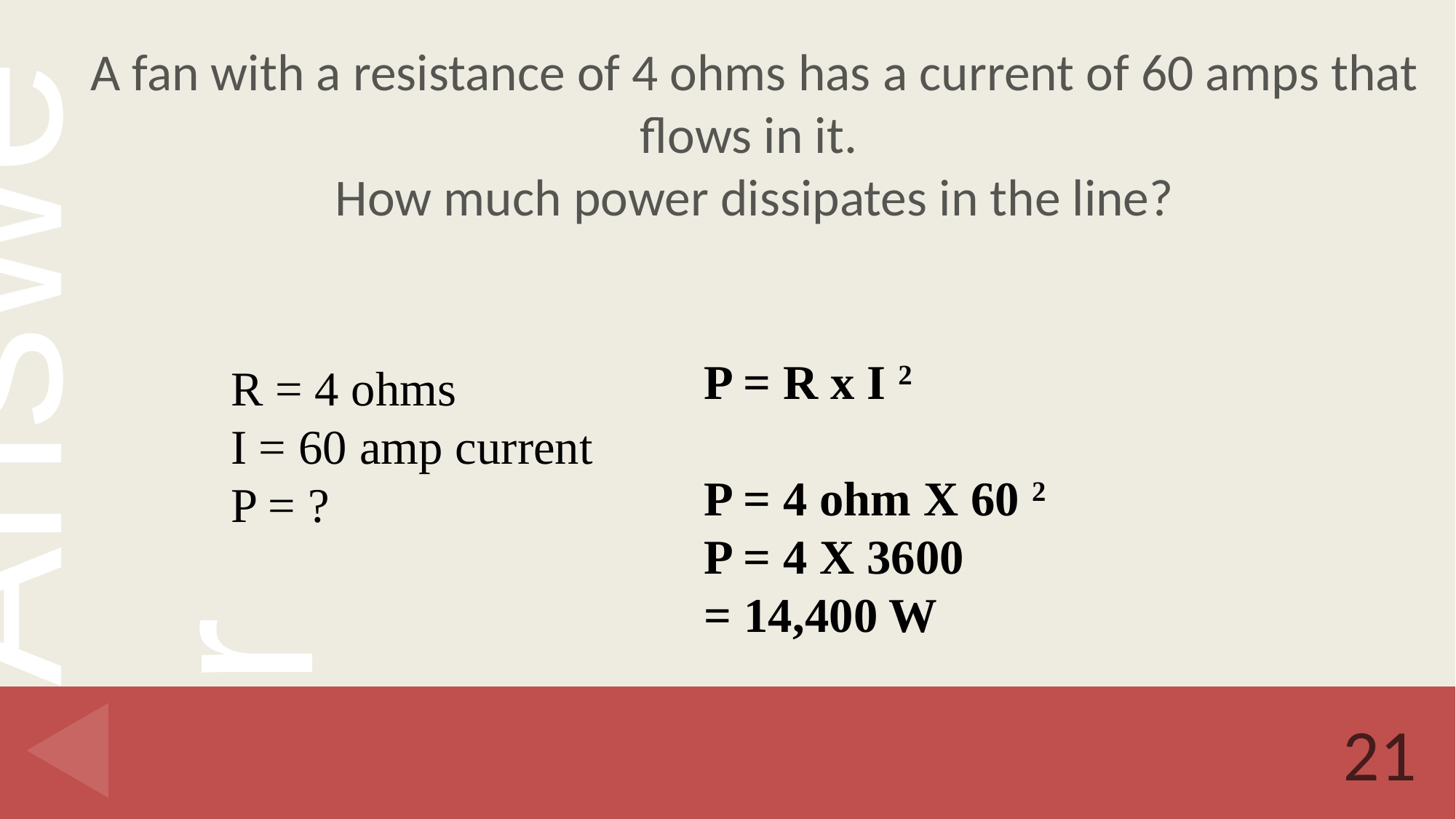

# A fan with a resistance of 4 ohms has a current of 60 amps that flows in it. How much power dissipates in the line?
R = 4 ohms
I = 60 amp current
P = ?
P = R x I 2

P = 4 ohm X 60 2
P = 4 X 3600
= 14,400 W

21